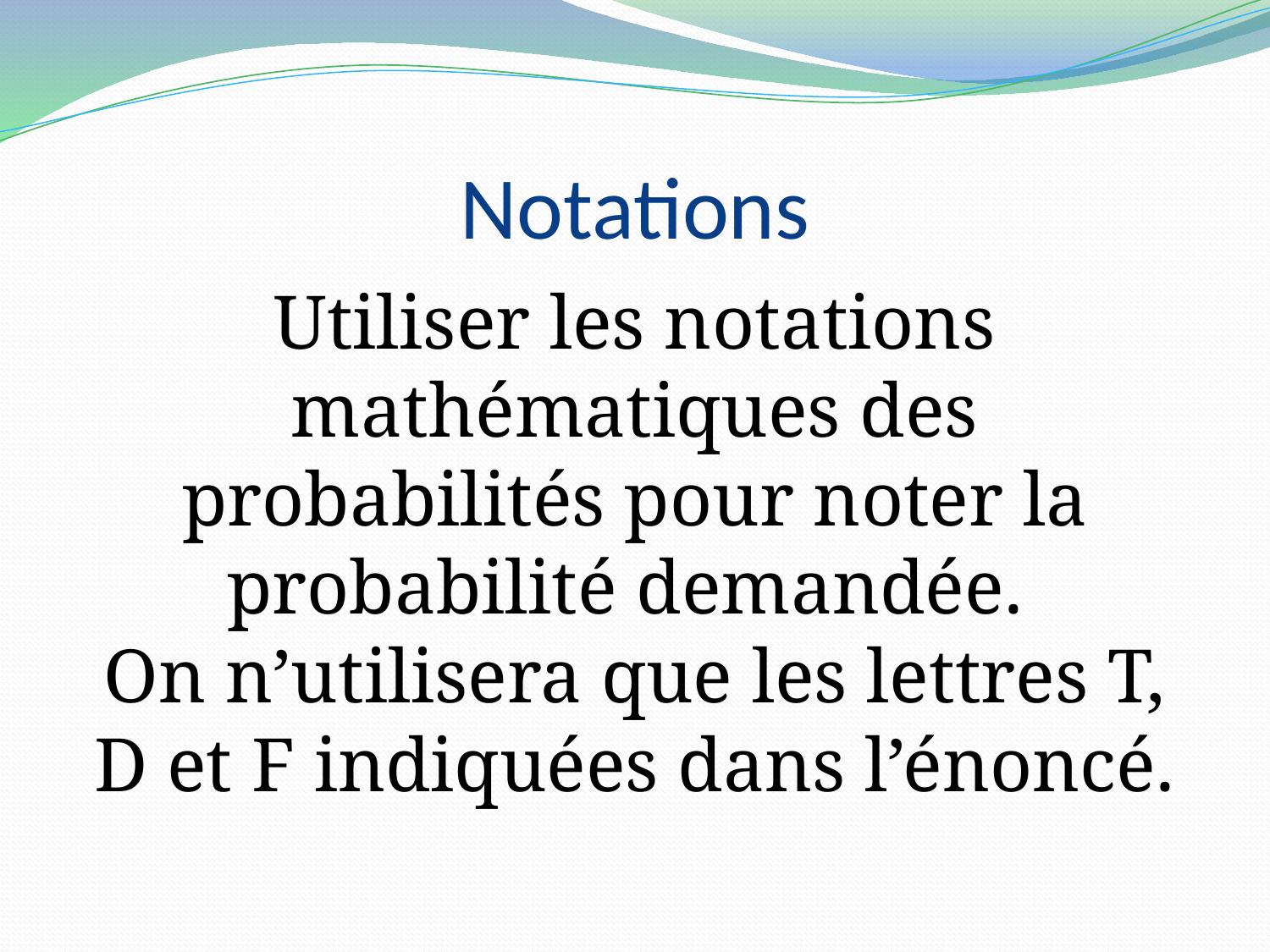

# Notations
Utiliser les notations mathématiques des probabilités pour noter la probabilité demandée.
On n’utilisera que les lettres T, D et F indiquées dans l’énoncé.